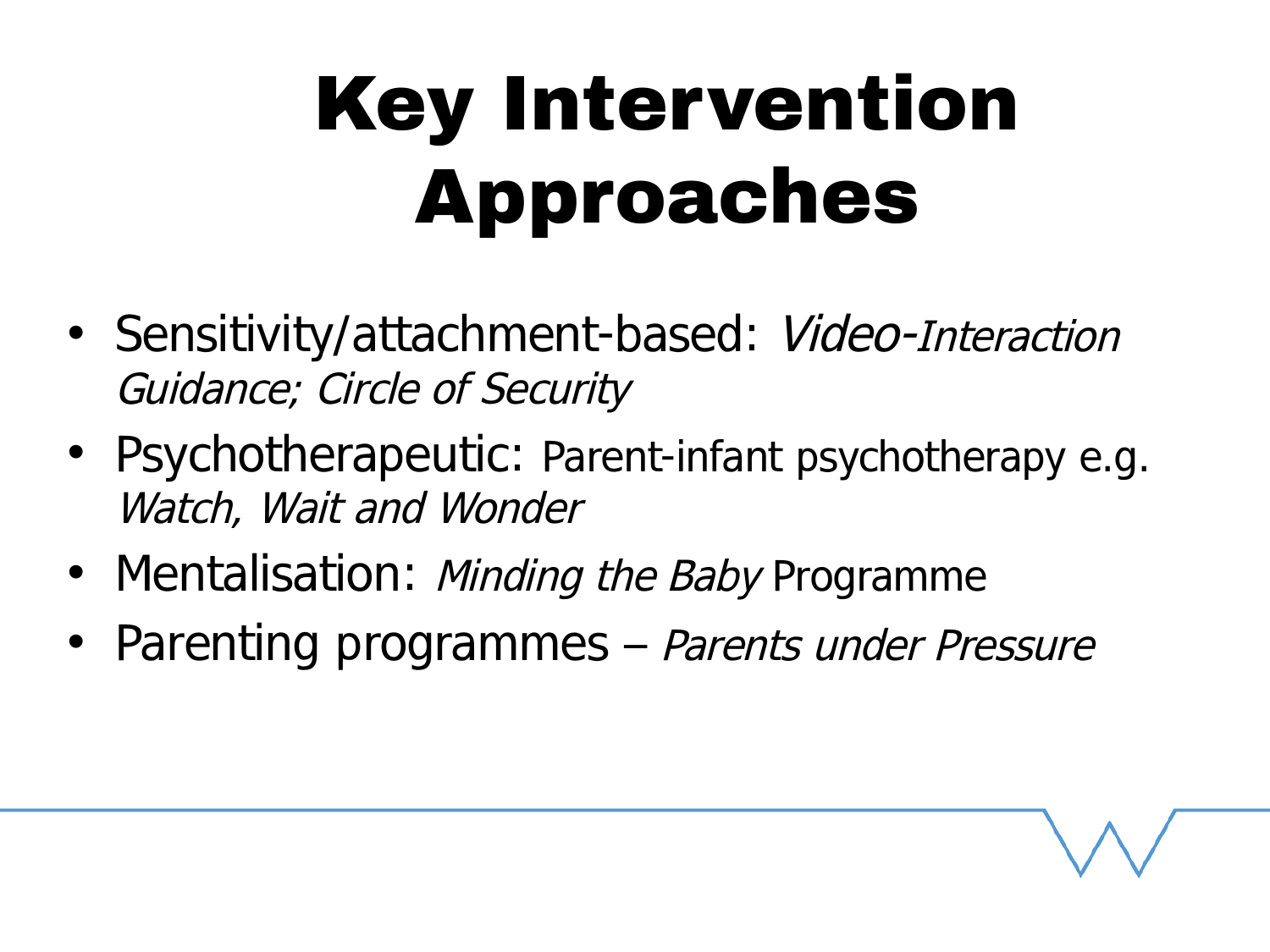

# Key Intervention Approaches
Sensitivity/attachment-based: Video-Interaction Guidance; Circle of Security
Psychotherapeutic: Parent-infant psychotherapy e.g. Watch, Wait and Wonder
Mentalisation: Minding the Baby Programme
Parenting programmes – Parents under Pressure